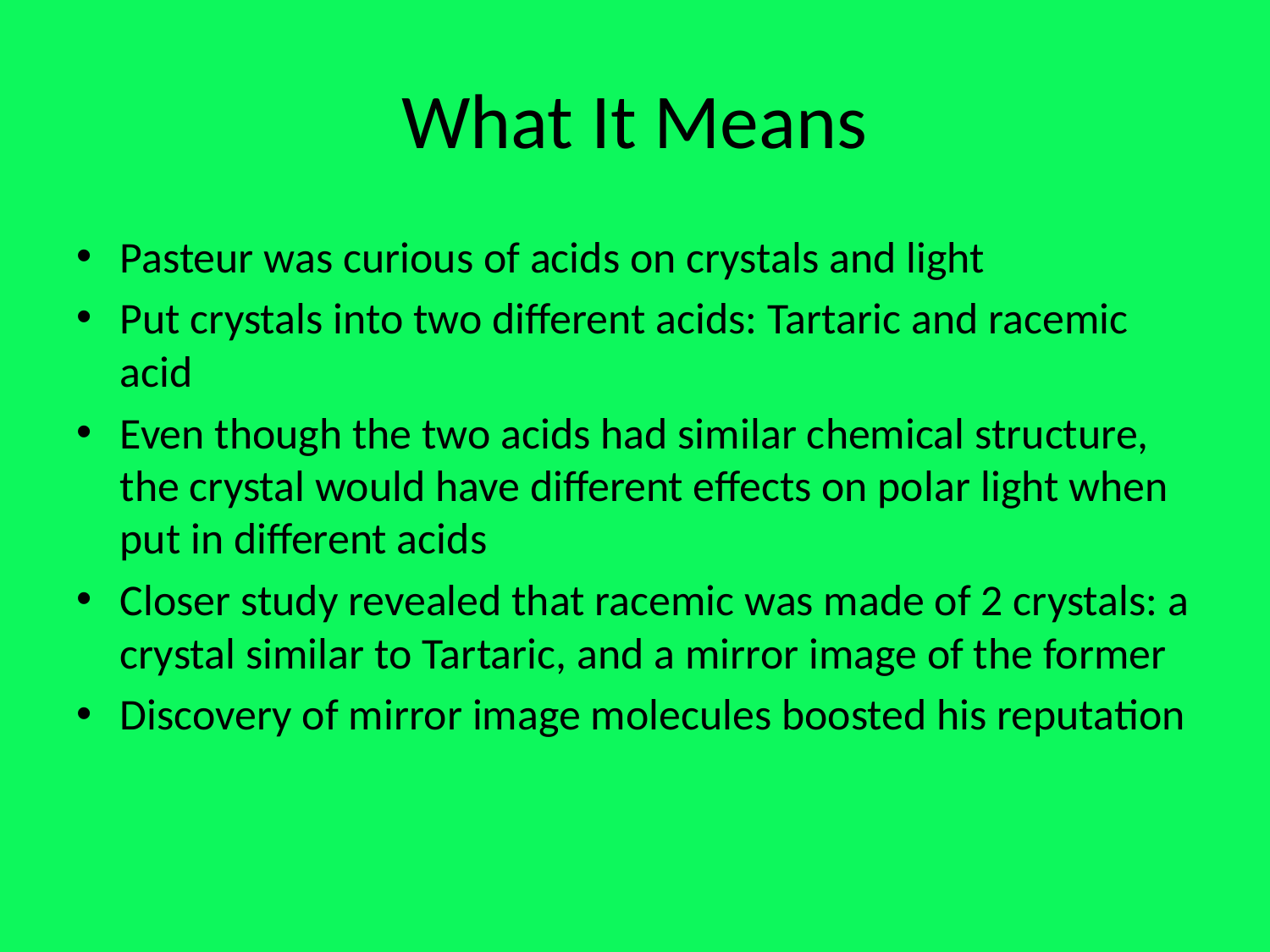

# What It Means
Pasteur was curious of acids on crystals and light
Put crystals into two different acids: Tartaric and racemic acid
Even though the two acids had similar chemical structure, the crystal would have different effects on polar light when put in different acids
Closer study revealed that racemic was made of 2 crystals: a crystal similar to Tartaric, and a mirror image of the former
Discovery of mirror image molecules boosted his reputation